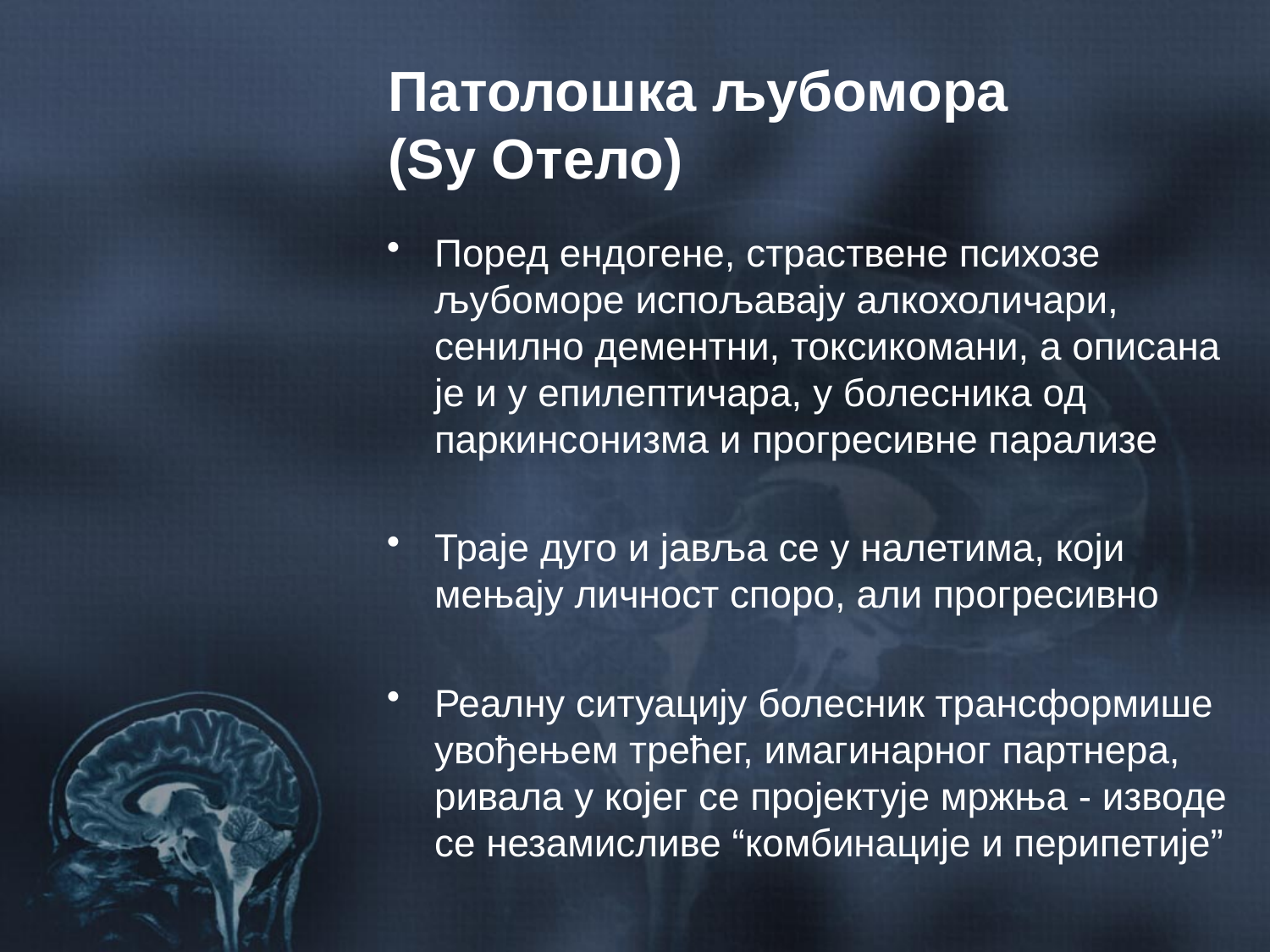

# Патолошка љубомора (Sy Отело)
Поред ендогене, страствене психозе љубоморе испољавају алкохоличари, сенилно дементни, токсикомани, а описана је и у епилептичара, у болесника од паркинсонизма и прогресивне парализе

Траје дуго и јавља се у налетима, који мењају личност споро, али прогресивно

Реалну ситуацију болесник трансформише увођењем трећег, имагинарног партнера, ривала у којег се пројектује мржња - изводе се незамисливе “комбинације и перипетије”